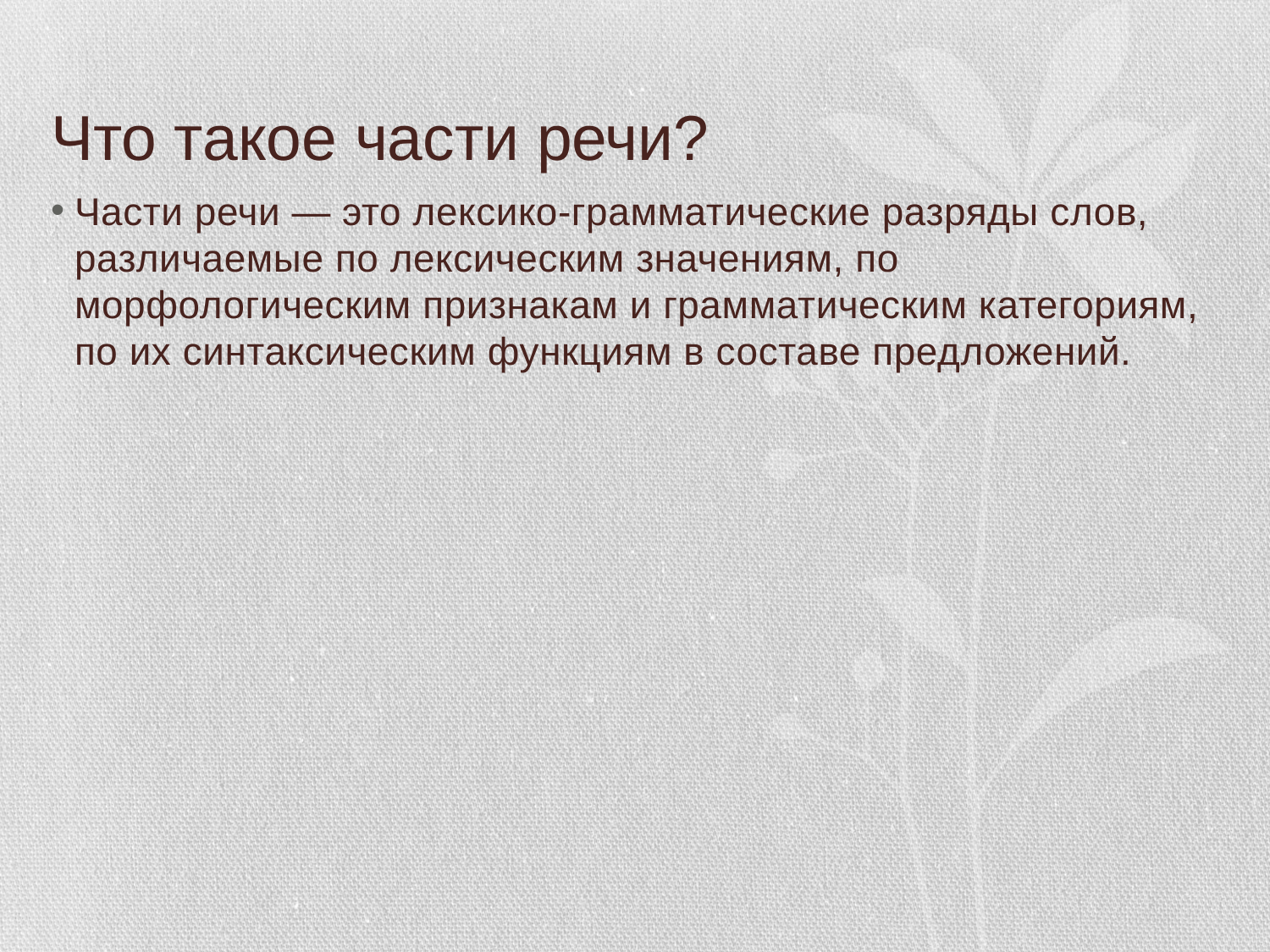

# Что такое части речи?
Части речи — это лексико-грамматические разряды слов, различаемые по лексическим значениям, по морфологическим признакам и грамматическим категориям, по их синтаксическим функциям в составе предложений.